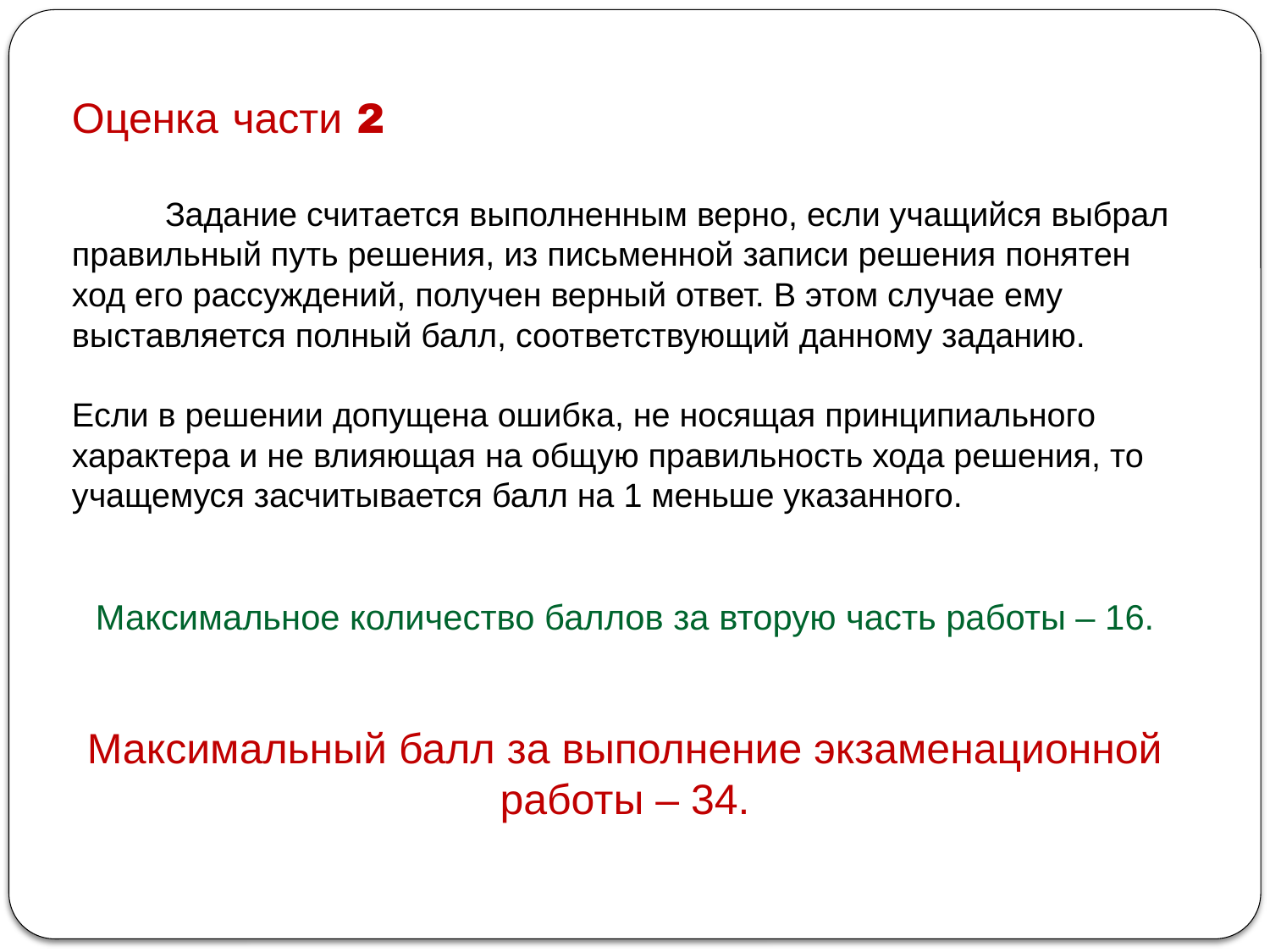

Оценка части 2

          Задание считается выполненным верно, если учащийся выбрал
правильный путь решения, из письменной записи решения понятен ход его рассуждений, получен верный ответ. В этом случае ему выставляется полный балл, соответствующий данному заданию.

Если в решении допущена ошибка, не носящая принципиального характера и не влияющая на общую правильность хода решения, то учащемуся засчитывается балл на 1 меньше указанного.

Максимальное количество баллов за вторую часть работы – 16.

Максимальный балл за выполнение экзаменационной работы – 34.